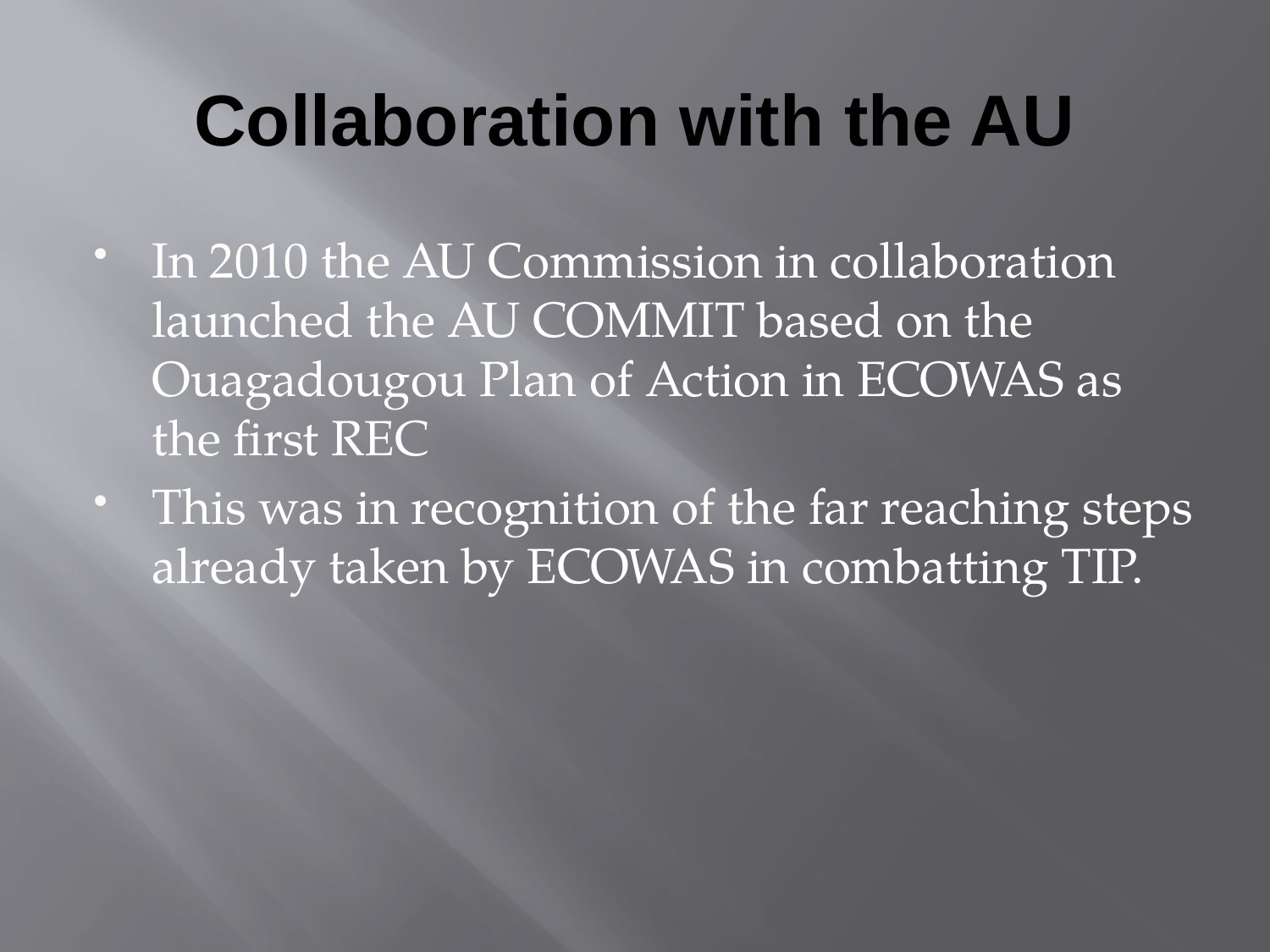

# Collaboration with the AU
In 2010 the AU Commission in collaboration launched the AU COMMIT based on the Ouagadougou Plan of Action in ECOWAS as the first REC
This was in recognition of the far reaching steps already taken by ECOWAS in combatting TIP.